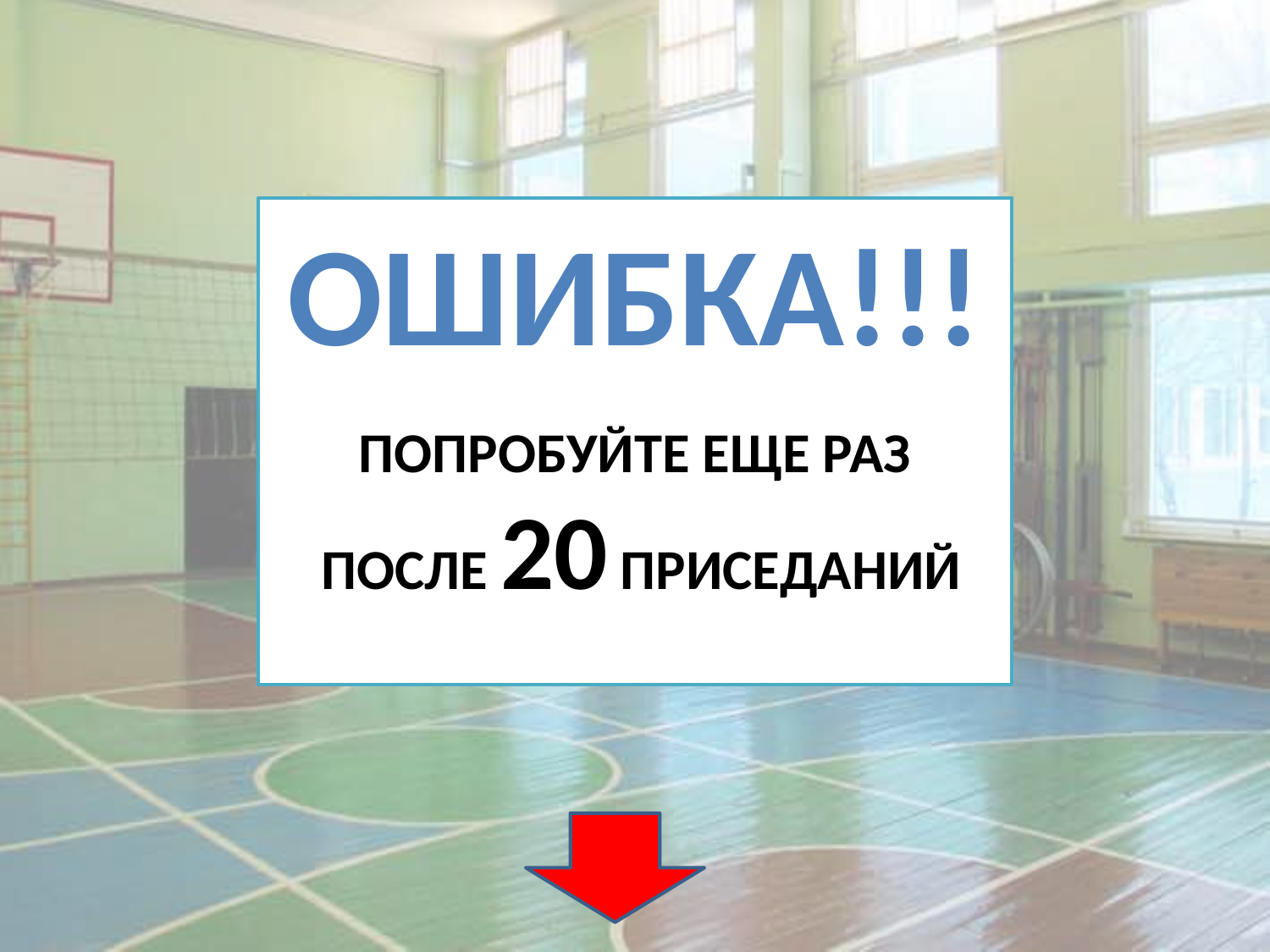

ОШИБКА!!!

Попробуйте еще раз
 после 20 ПРИСЕДАНИЙ